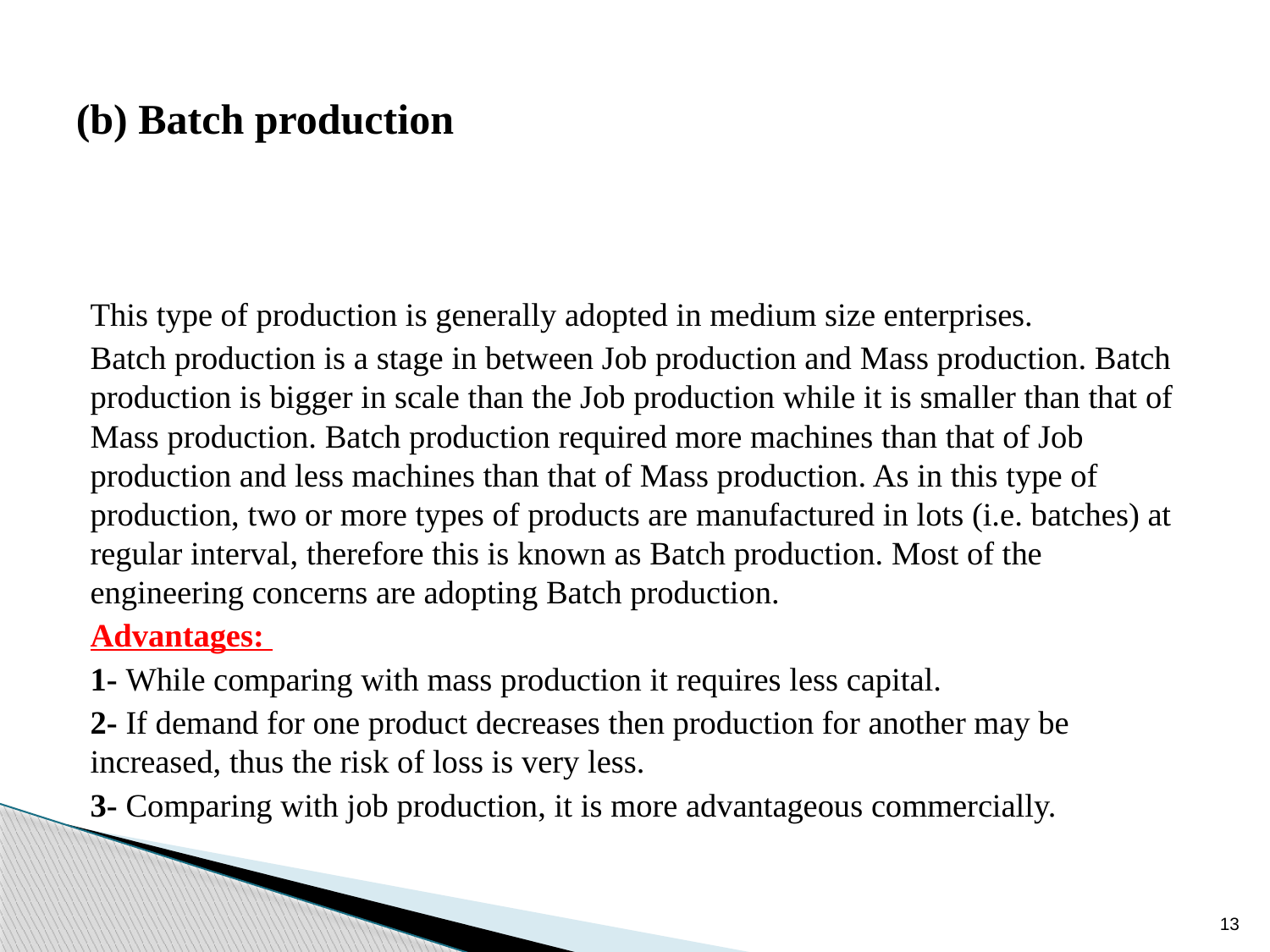

# (b) Batch production

This type of production is generally adopted in medium size enterprises.
Batch production is a stage in between Job production and Mass production. Batch production is bigger in scale than the Job production while it is smaller than that of Mass production. Batch production required more machines than that of Job production and less machines than that of Mass production. As in this type of production, two or more types of products are manufactured in lots (i.e. batches) at regular interval, therefore this is known as Batch production. Most of the engineering concerns are adopting Batch production.
Advantages:
1- While comparing with mass production it requires less capital.
2- If demand for one product decreases then production for another may be increased, thus the risk of loss is very less.
3- Comparing with job production, it is more advantageous commercially.

13